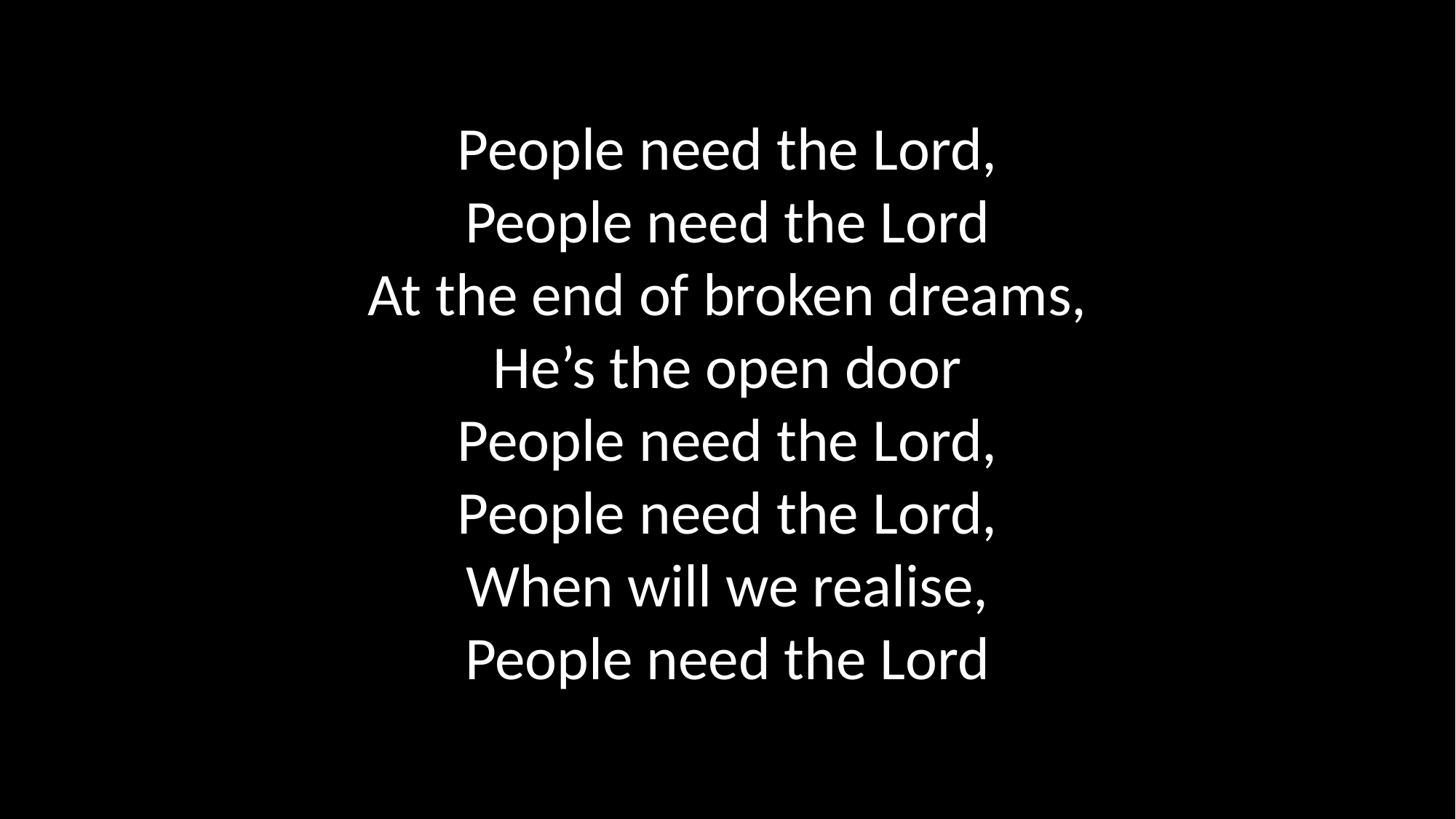

People need the Lord,
People need the Lord
At the end of broken dreams,
He’s the open door
People need the Lord,
People need the Lord,
When will we realise,
People need the Lord